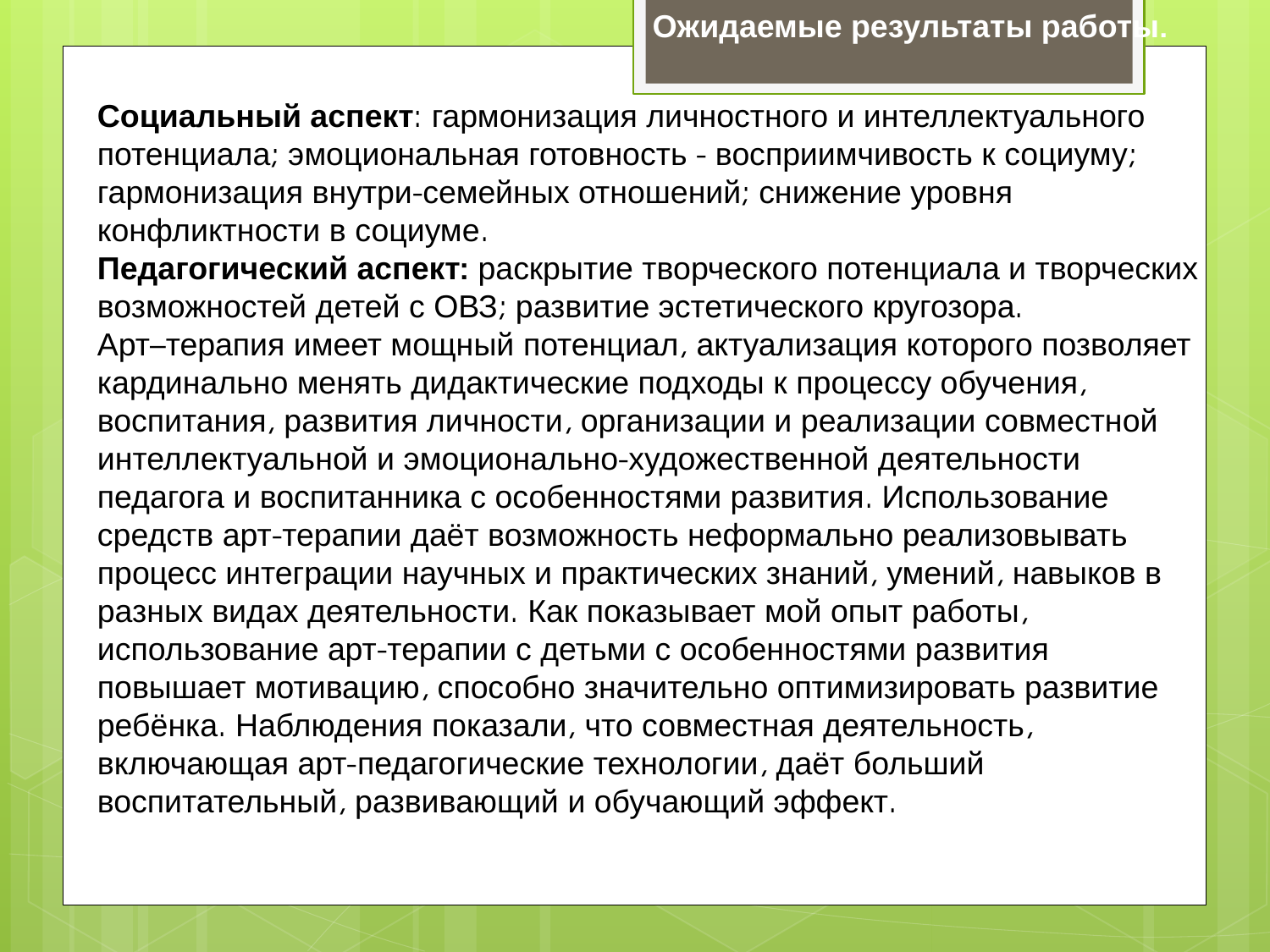

Ожидаемые результаты работы.
Социальный аспект: гармонизация личностного и интеллектуального потенциала; эмоциональная готовность - восприимчивость к социуму; гармонизация внутри-семейных отношений; снижение уровня конфликтности в социуме.
Педагогический аспект: раскрытие творческого потенциала и творческих возможностей детей с ОВЗ; развитие эстетического кругозора.
Арт–терапия имеет мощный потенциал, актуализация которого позволяет кардинально менять дидактические подходы к процессу обучения, воспитания, развития личности, организации и реализации совместной интеллектуальной и эмоционально-художественной деятельности педагога и воспитанника с особенностями развития. Использование средств арт-терапии даёт возможность неформально реализовывать процесс интеграции научных и практических знаний, умений, навыков в разных видах деятельности. Как показывает мой опыт работы, использование арт-терапии с детьми с особенностями развития повышает мотивацию, способно значительно оптимизировать развитие ребёнка. Наблюдения показали, что совместная деятельность, включающая арт-педагогические технологии, даёт больший воспитательный, развивающий и обучающий эффект.